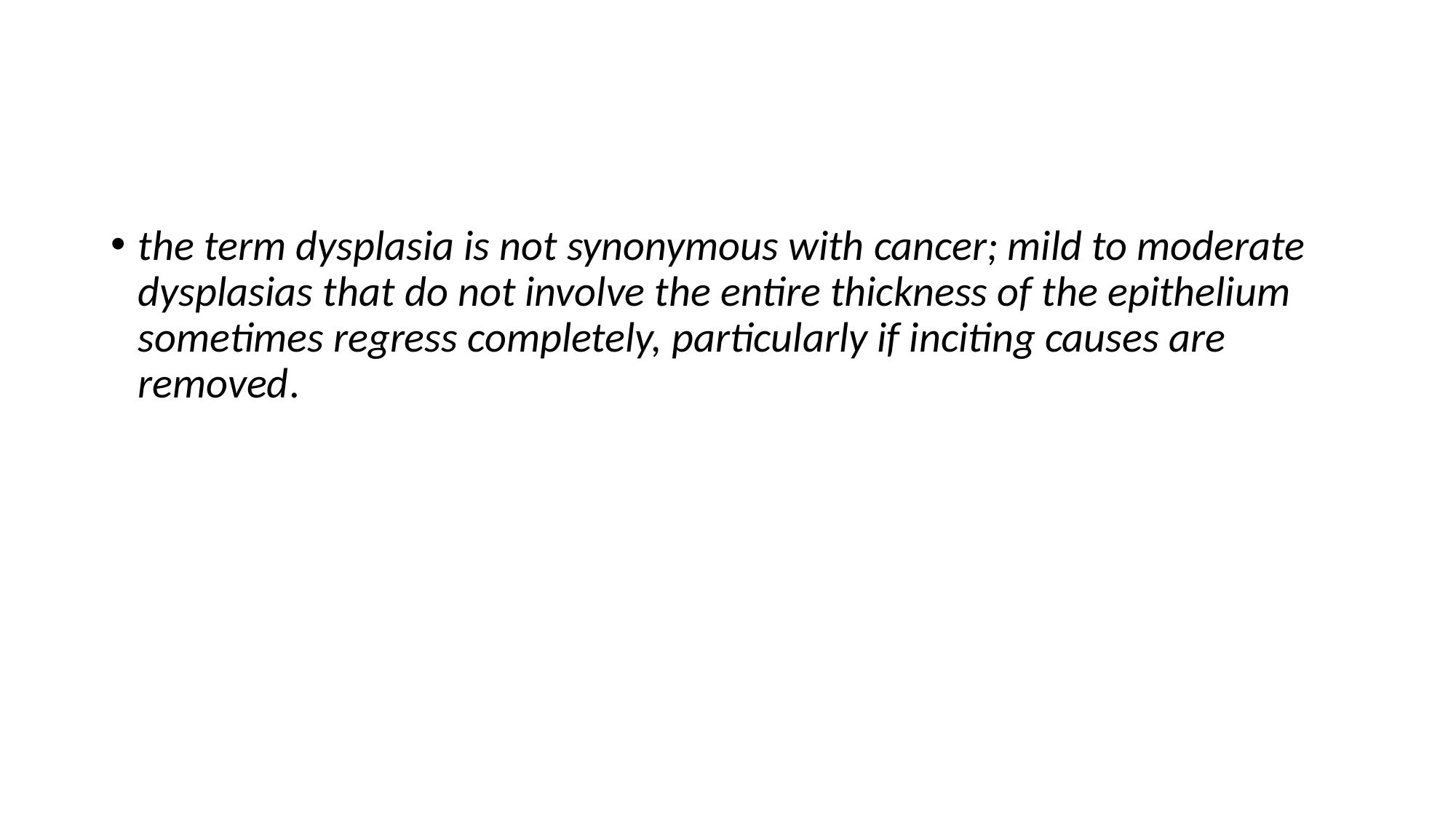

#
the term dysplasia is not synonymous with cancer; mild to moderate dysplasias that do not involve the entire thickness of the epithelium sometimes regress completely, particularly if inciting causes are removed.